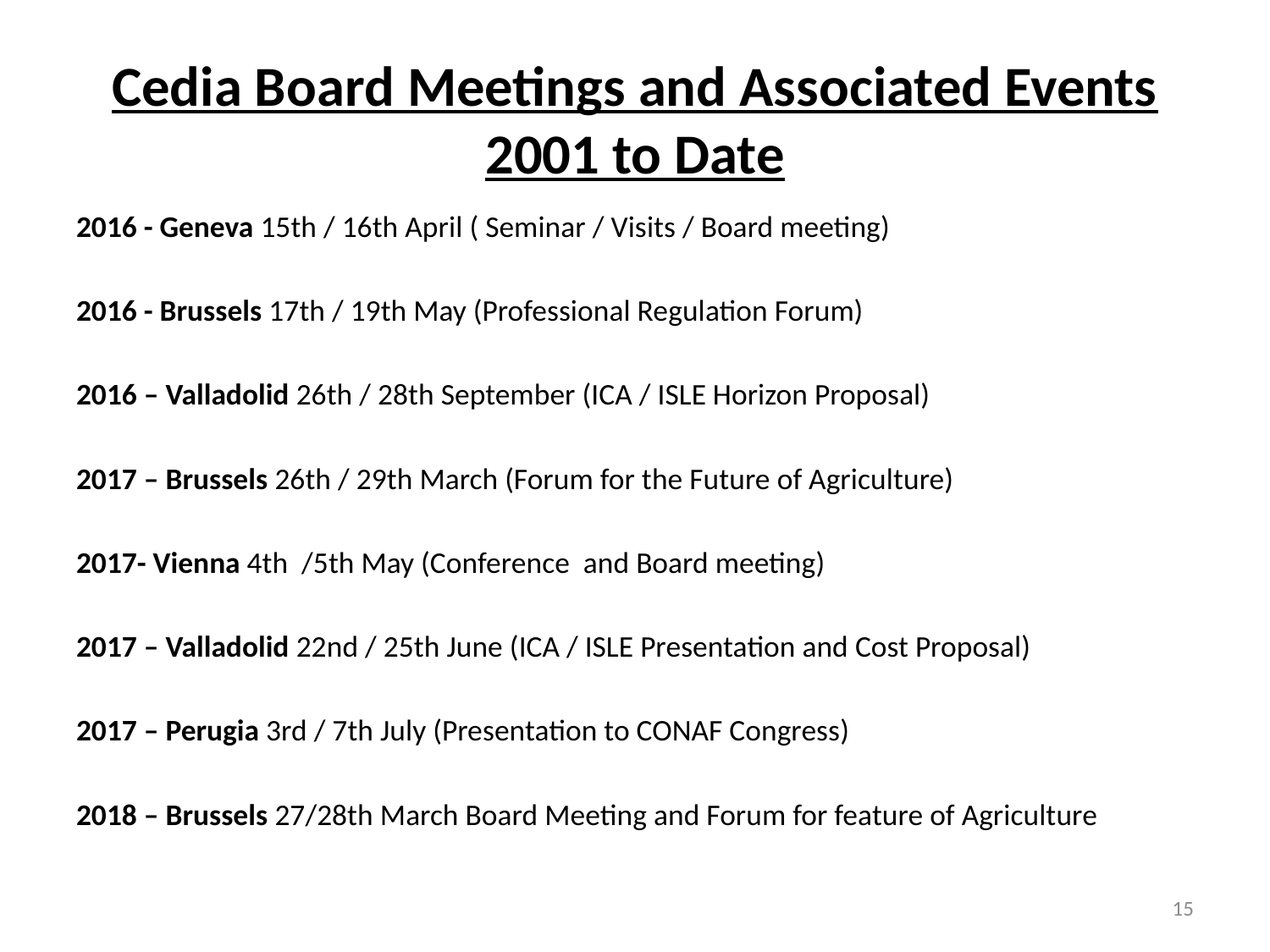

# Cedia Board Meetings and Associated Events 2001 to Date
2016 - Geneva 15th / 16th April ( Seminar / Visits / Board meeting)

2016 - Brussels 17th / 19th May (Professional Regulation Forum)

2016 – Valladolid 26th / 28th September (ICA / ISLE Horizon Proposal)

2017 – Brussels 26th / 29th March (Forum for the Future of Agriculture)

2017- Vienna 4th  /5th May (Conference  and Board meeting)

2017 – Valladolid 22nd / 25th June (ICA / ISLE Presentation and Cost Proposal)

2017 – Perugia 3rd / 7th July (Presentation to CONAF Congress)

2018 – Brussels 27/28th March Board Meeting and Forum for feature of Agriculture

15